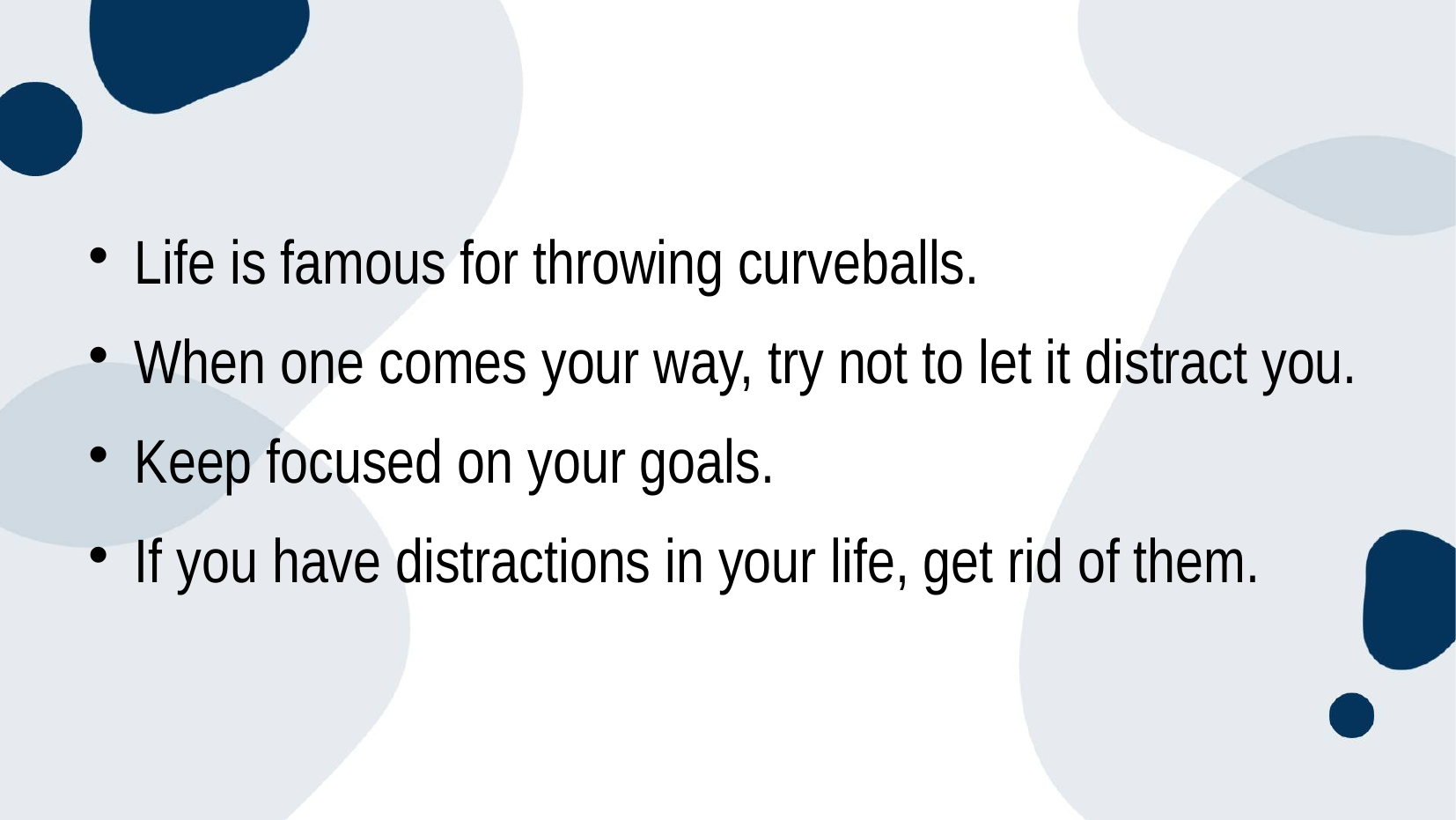

Life is famous for throwing curveballs.
When one comes your way, try not to let it distract you.
Keep focused on your goals.
If you have distractions in your life, get rid of them.